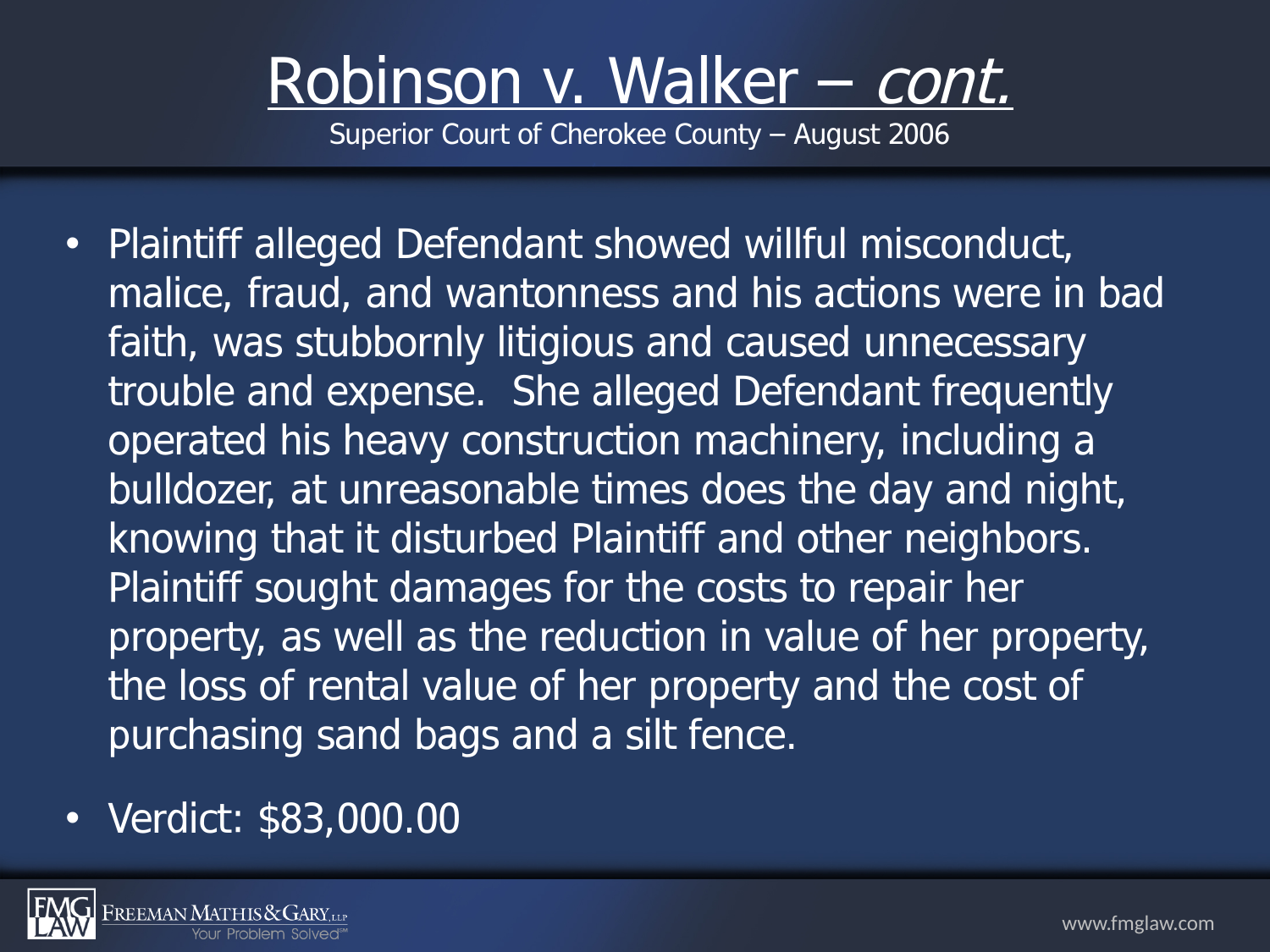

# Robinson v. Walker – cont. Superior Court of Cherokee County – August 2006
Plaintiff alleged Defendant showed willful misconduct, malice, fraud, and wantonness and his actions were in bad faith, was stubbornly litigious and caused unnecessary trouble and expense.  She alleged Defendant frequently operated his heavy construction machinery, including a bulldozer, at unreasonable times does the day and night, knowing that it disturbed Plaintiff and other neighbors. Plaintiff sought damages for the costs to repair her property, as well as the reduction in value of her property, the loss of rental value of her property and the cost of purchasing sand bags and a silt fence.
Verdict: $83,000.00